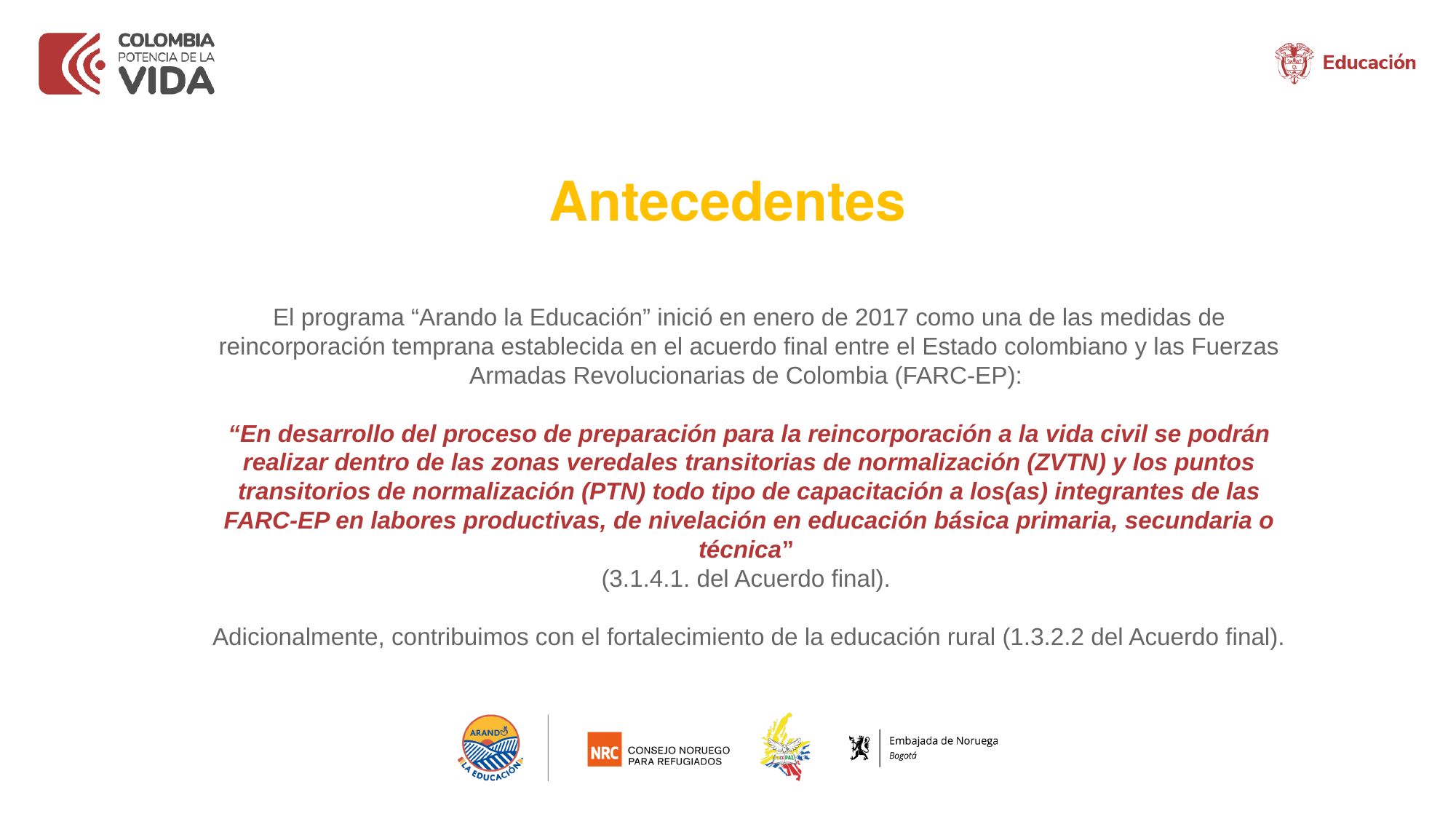

Antecedentes
El programa “Arando la Educación” inició en enero de 2017 como una de las medidas de reincorporación temprana establecida en el acuerdo final entre el Estado colombiano y las Fuerzas Armadas Revolucionarias de Colombia (FARC-EP):

“En desarrollo del proceso de preparación para la reincorporación a la vida civil se podrán realizar dentro de las zonas veredales transitorias de normalización (ZVTN) y los puntos transitorios de normalización (PTN) todo tipo de capacitación a los(as) integrantes de las FARC-EP en labores productivas, de nivelación en educación básica primaria, secundaria o técnica”
(3.1.4.1. del Acuerdo final).

Adicionalmente, contribuimos con el fortalecimiento de la educación rural (1.3.2.2 del Acuerdo final).
www.---------------.gov.co